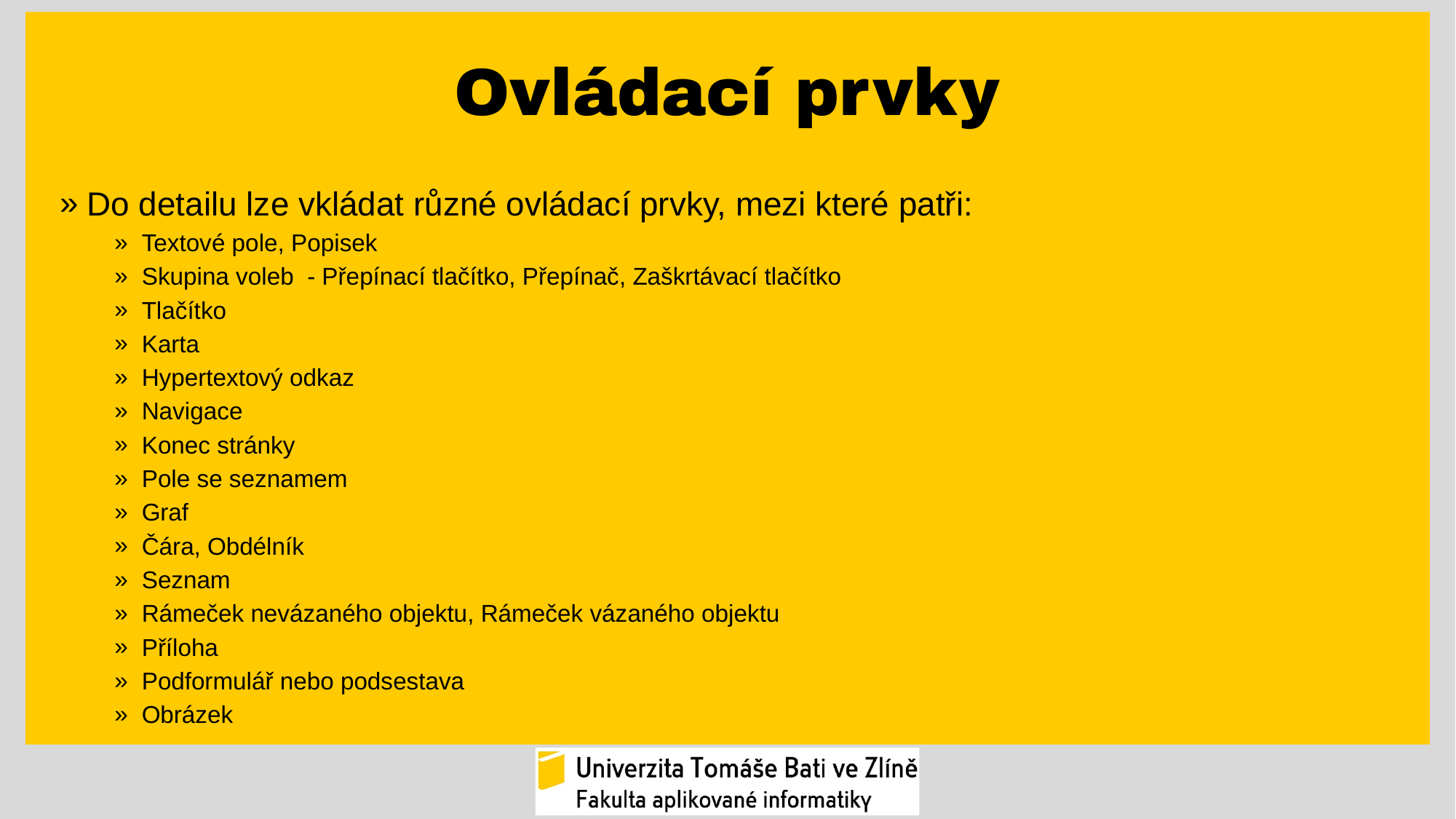

# Ovládací prvky
Do detailu lze vkládat různé ovládací prvky, mezi které patři:
Textové pole, Popisek
Skupina voleb  - Přepínací tlačítko, Přepínač, Zaškrtávací tlačítko
Tlačítko
Karta
Hypertextový odkaz
Navigace
Konec stránky
Pole se seznamem
Graf
Čára, Obdélník
Seznam
Rámeček nevázaného objektu, Rámeček vázaného objektu
Příloha
Podformulář nebo podsestava
Obrázek